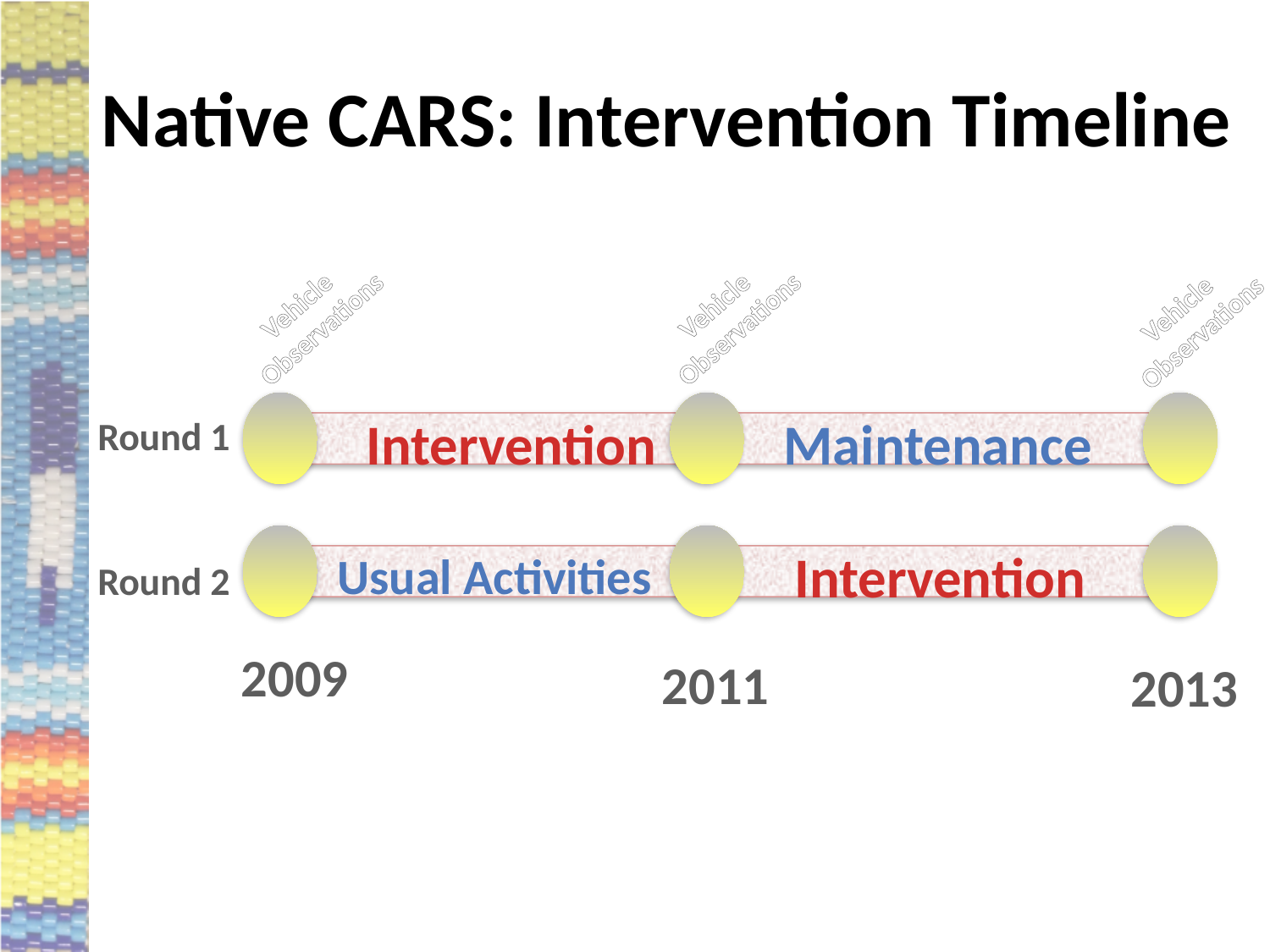

# Native CARS: Intervention Timeline
Vehicle
Observations
Vehicle
Observations
Vehicle
Observations

Intervention
Maintenance

Intervention
Usual Activities

2009
2011
2013
Round 1
Round 2